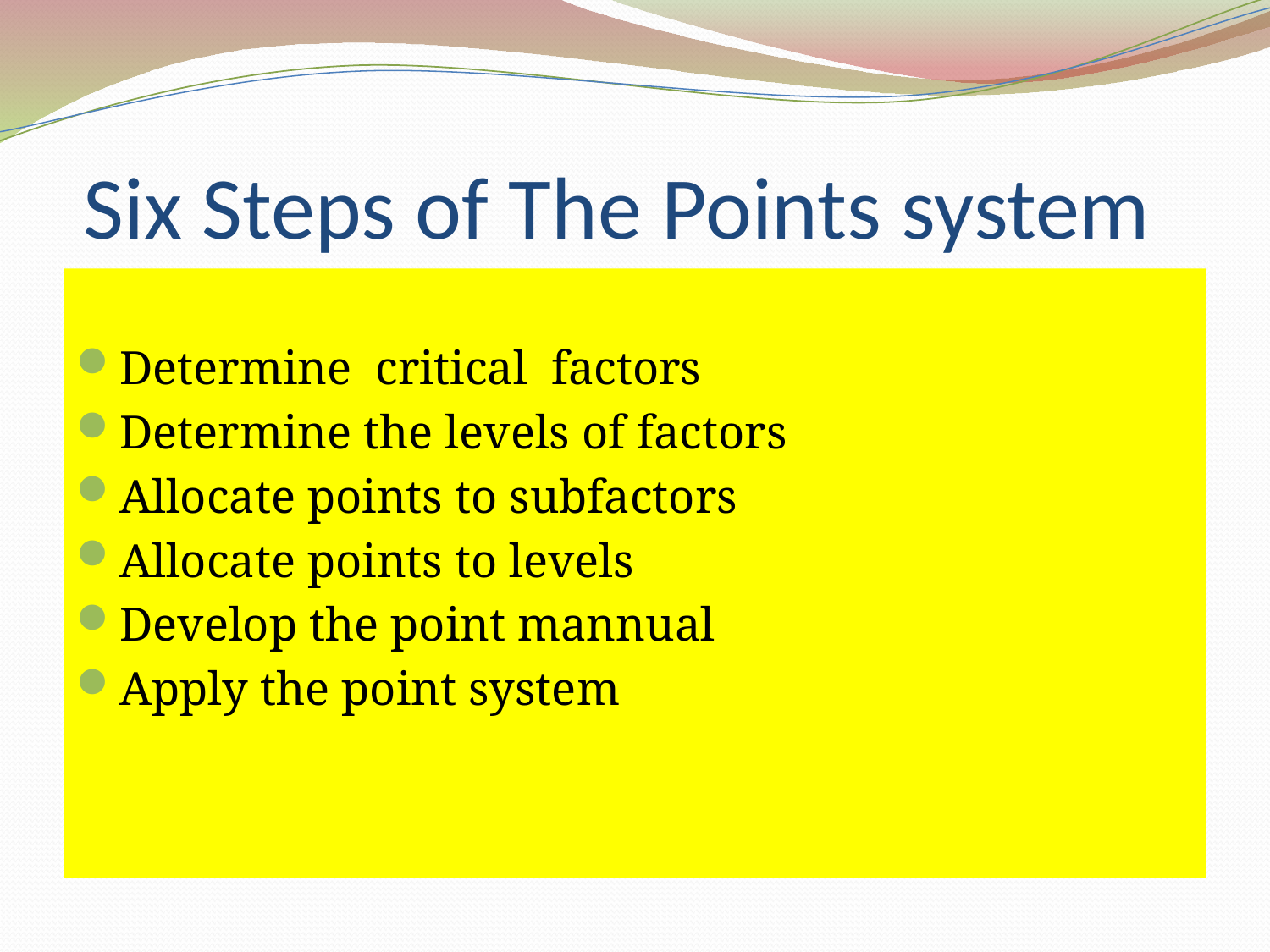

# Six Steps of The Points system

Determine  critical  factors
Determine the levels of factors
Allocate points to subfactors
Allocate points to levels
Develop the point mannual
Apply the point system